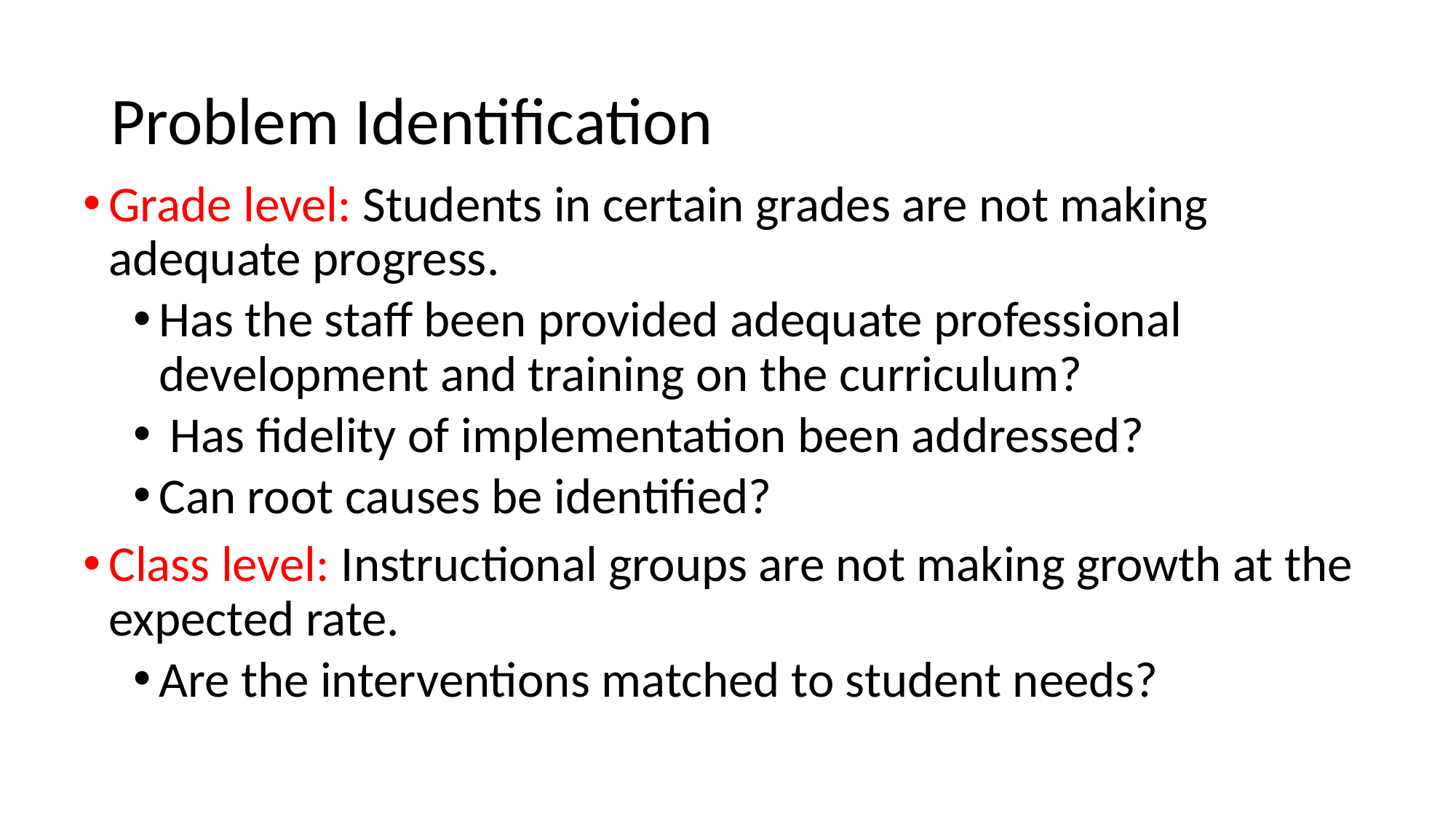

# Problem Identification
Grade level: Students in certain grades are not making adequate progress.
Has the staff been provided adequate professional development and training on the curriculum?
 Has fidelity of implementation been addressed?
Can root causes be identified?
Class level: Instructional groups are not making growth at the expected rate.
Are the interventions matched to student needs?